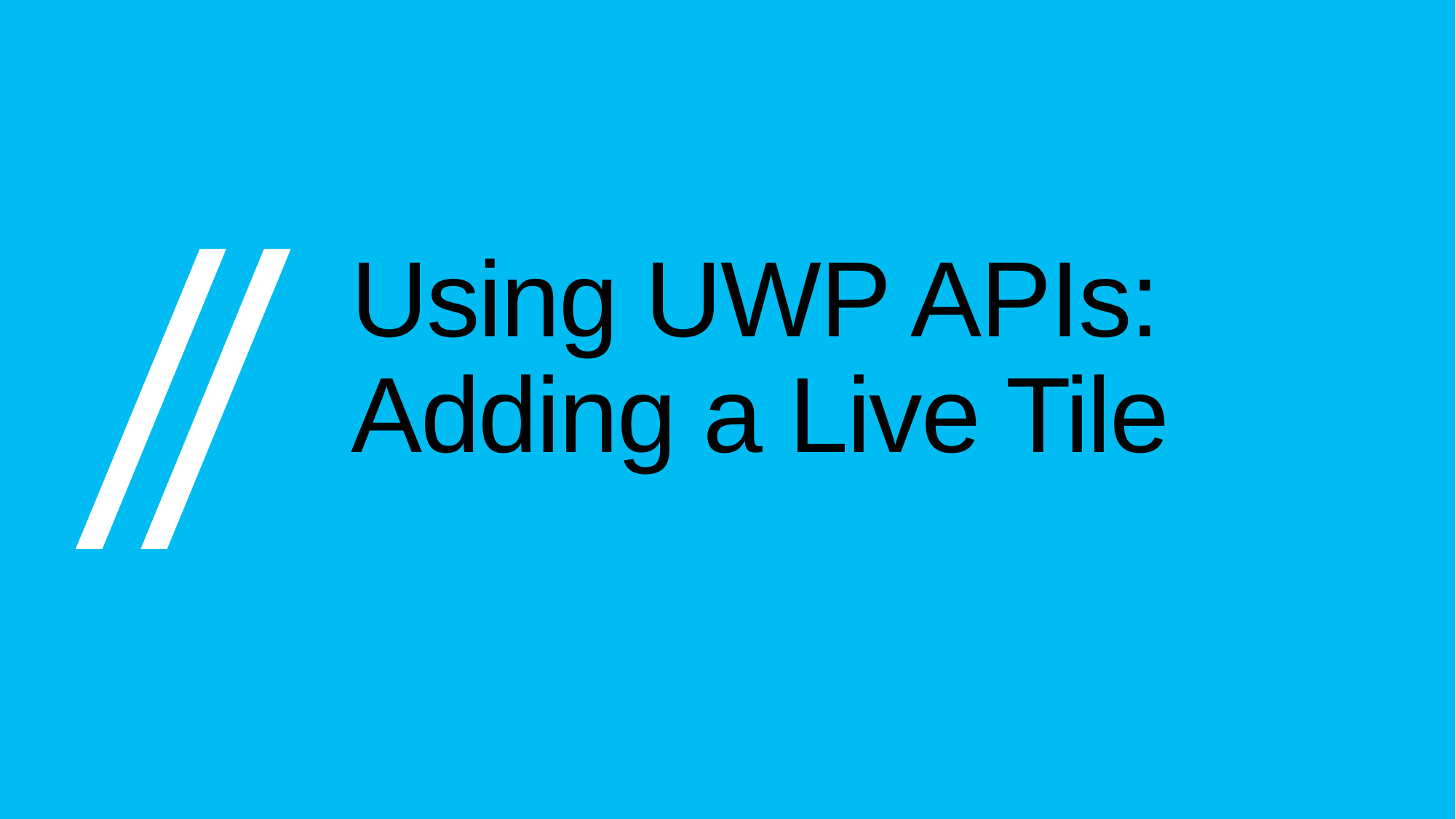

# Using UWP APIs: Adding a Live Tile